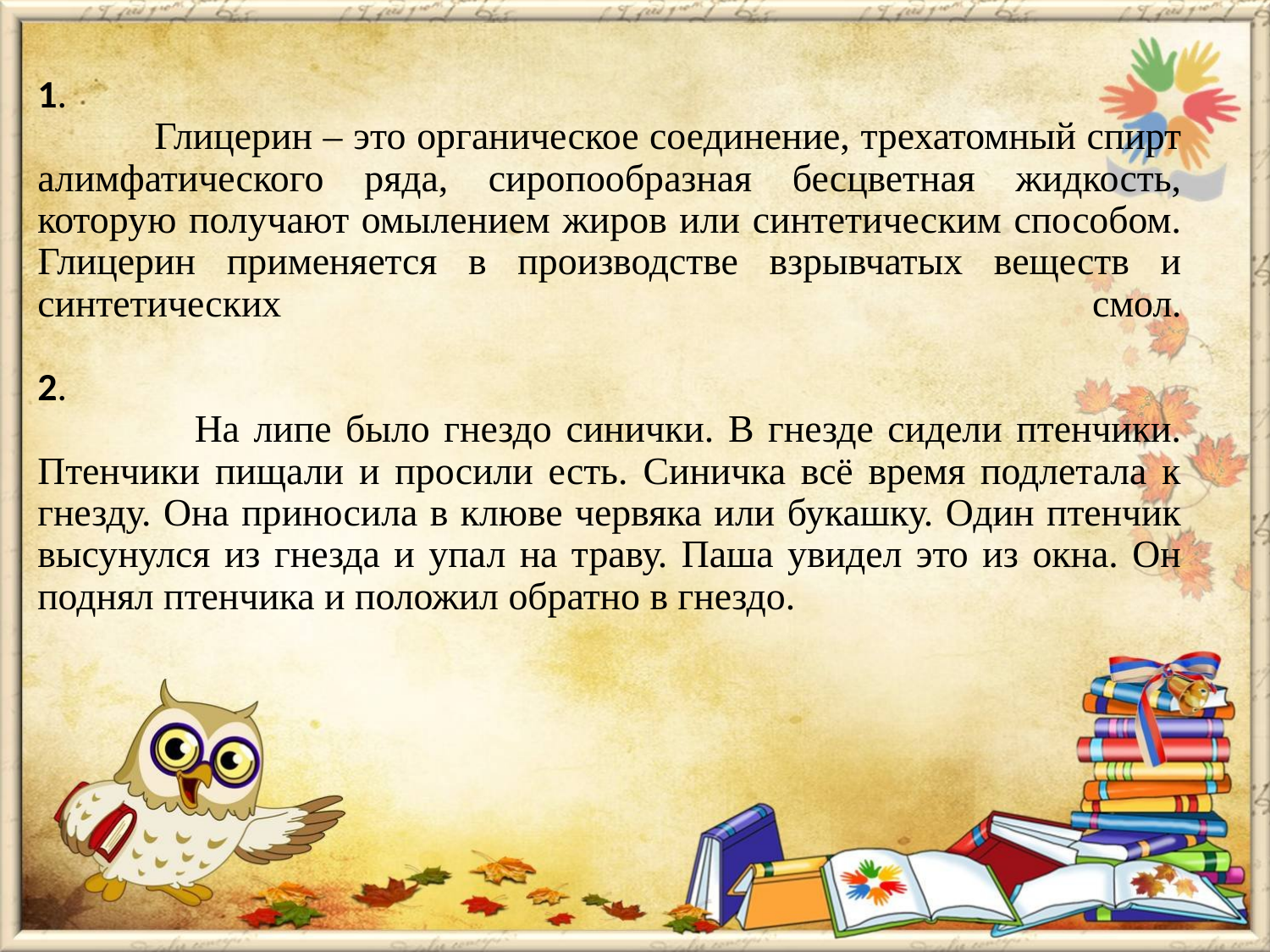

# 1. Глицерин – это органическое соединение, трехатомный спирт алимфатического ряда, сиропообразная бесцветная жидкость, которую получают омылением жиров или синтетическим способом. Глицерин применяется в производстве взрывчатых веществ и синтетических смол. 2. На липе было гнездо синички. В гнезде сидели птенчики. Птенчики пищали и просили есть. Синичка всё время подлетала к гнезду. Она приносила в клюве червяка или букашку. Один птенчик высунулся из гнезда и упал на траву. Паша увидел это из окна. Он поднял птенчика и положил обратно в гнездо.